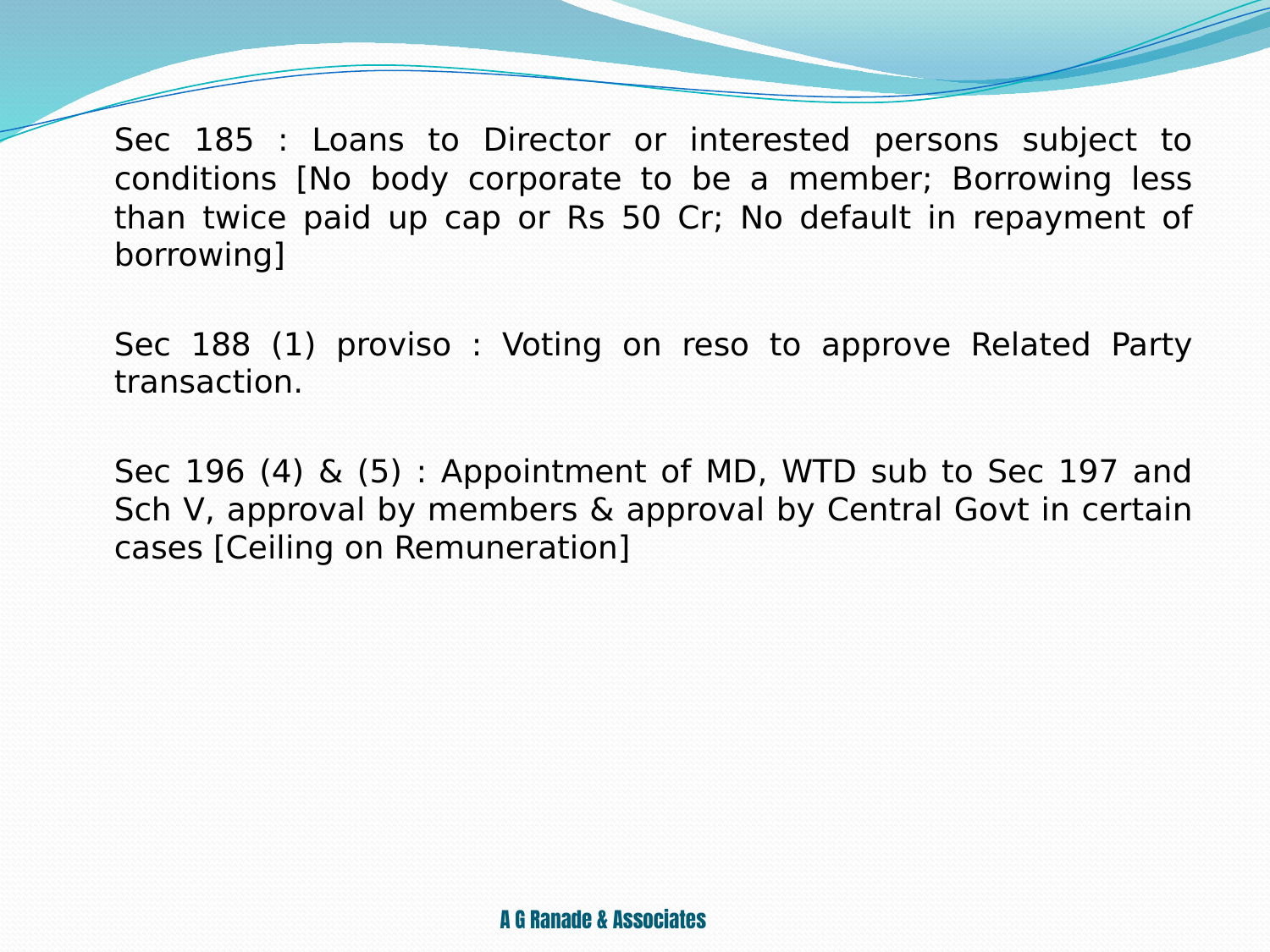

Sec 185 : Loans to Director or interested persons subject to conditions [No body corporate to be a member; Borrowing less than twice paid up cap or Rs 50 Cr; No default in repayment of borrowing]

	Sec 188 (1) proviso : Voting on reso to approve Related Party transaction.

	Sec 196 (4) & (5) : Appointment of MD, WTD sub to Sec 197 and Sch V, approval by members & approval by Central Govt in certain cases [Ceiling on Remuneration]

A G Ranade & Associates